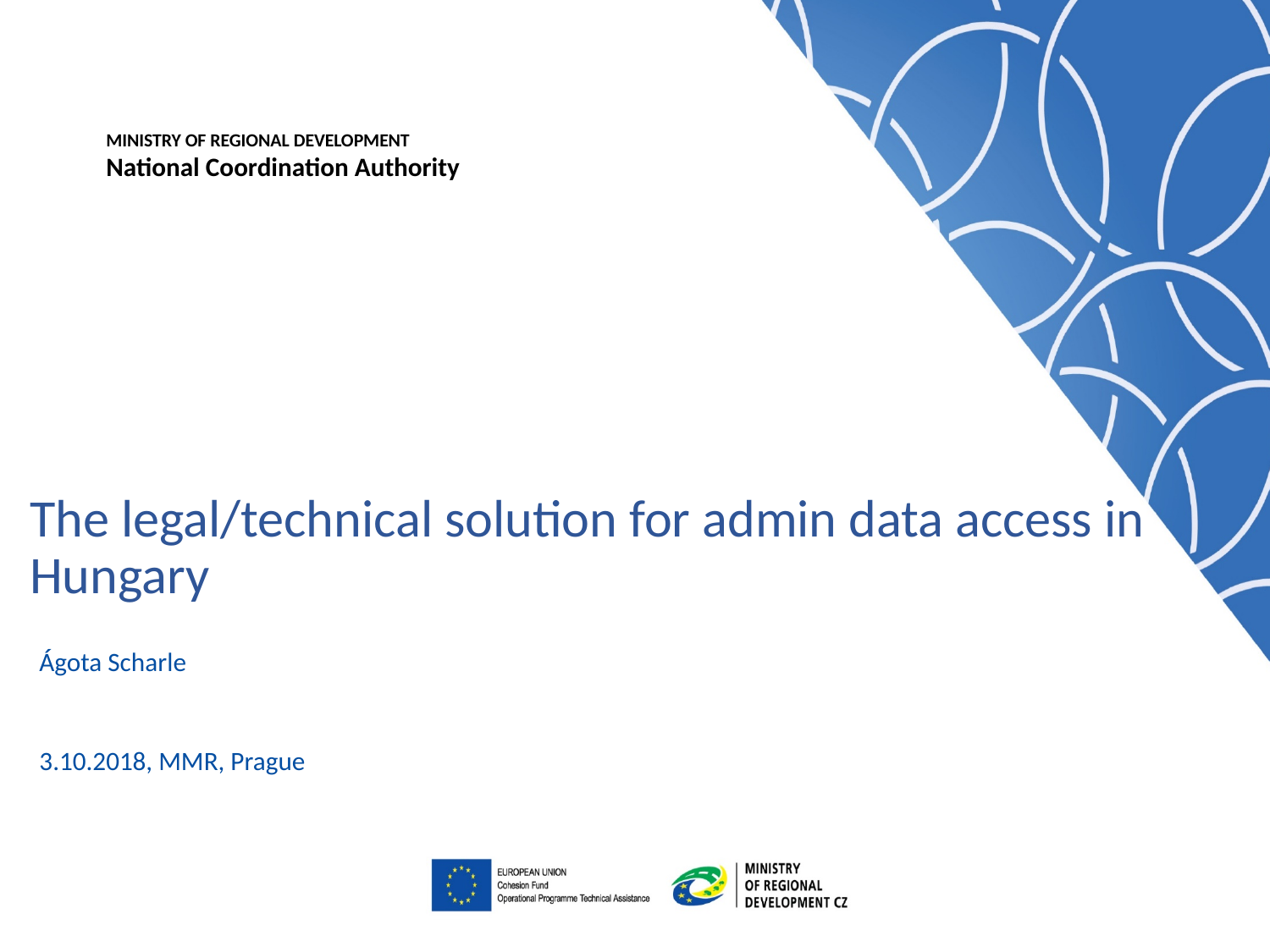

# The legal/technical solution for admin data access in Hungary
Ágota Scharle

3.10.2018, MMR, Prague